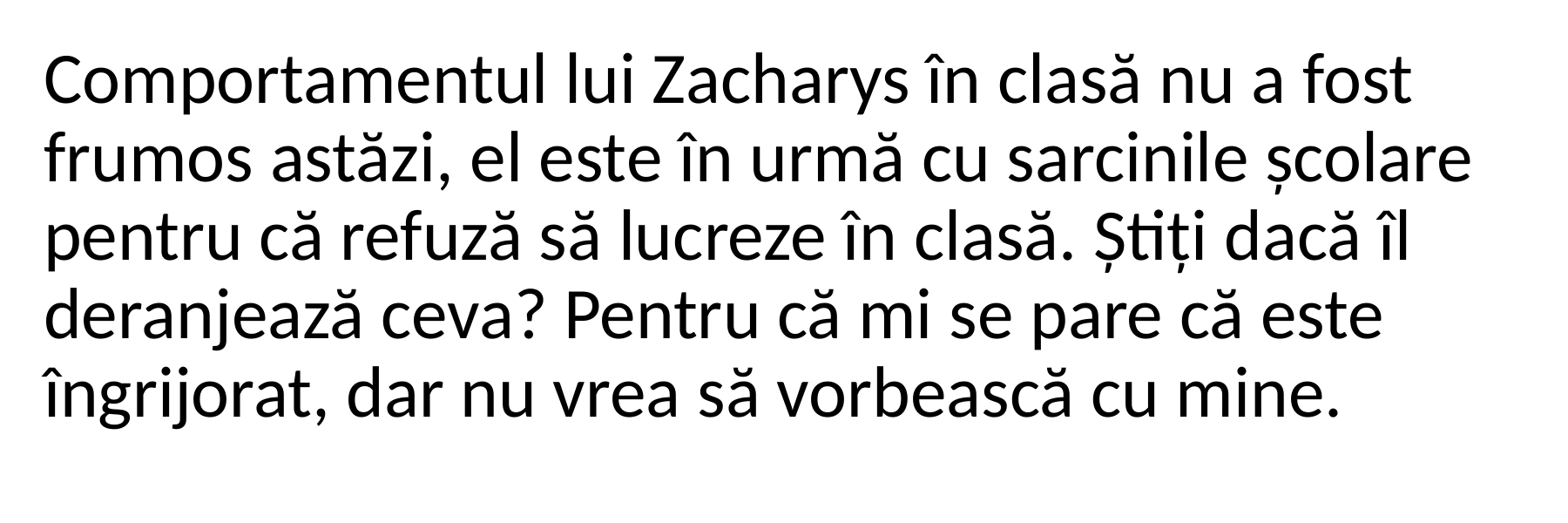

Comportamentul lui Zacharys în clasă nu a fost frumos astăzi, el este în urmă cu sarcinile școlare pentru că refuză să lucreze în clasă. Știți dacă îl deranjează ceva? Pentru că mi se pare că este îngrijorat, dar nu vrea să vorbească cu mine.